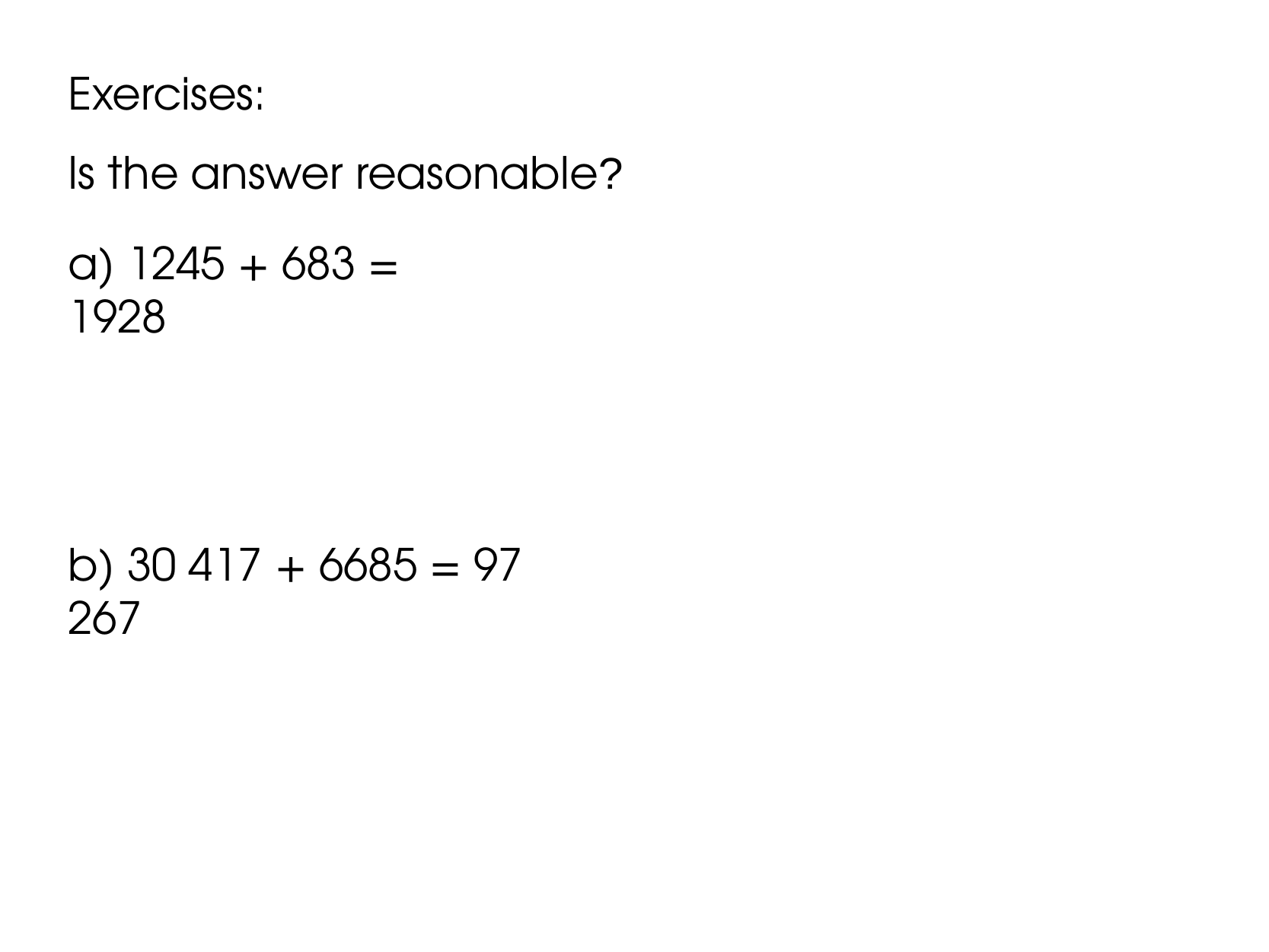

Exercises:
Is the answer reasonable?
a) 1245 + 683 = 1928
b) 30 417 + 6685 = 97 267